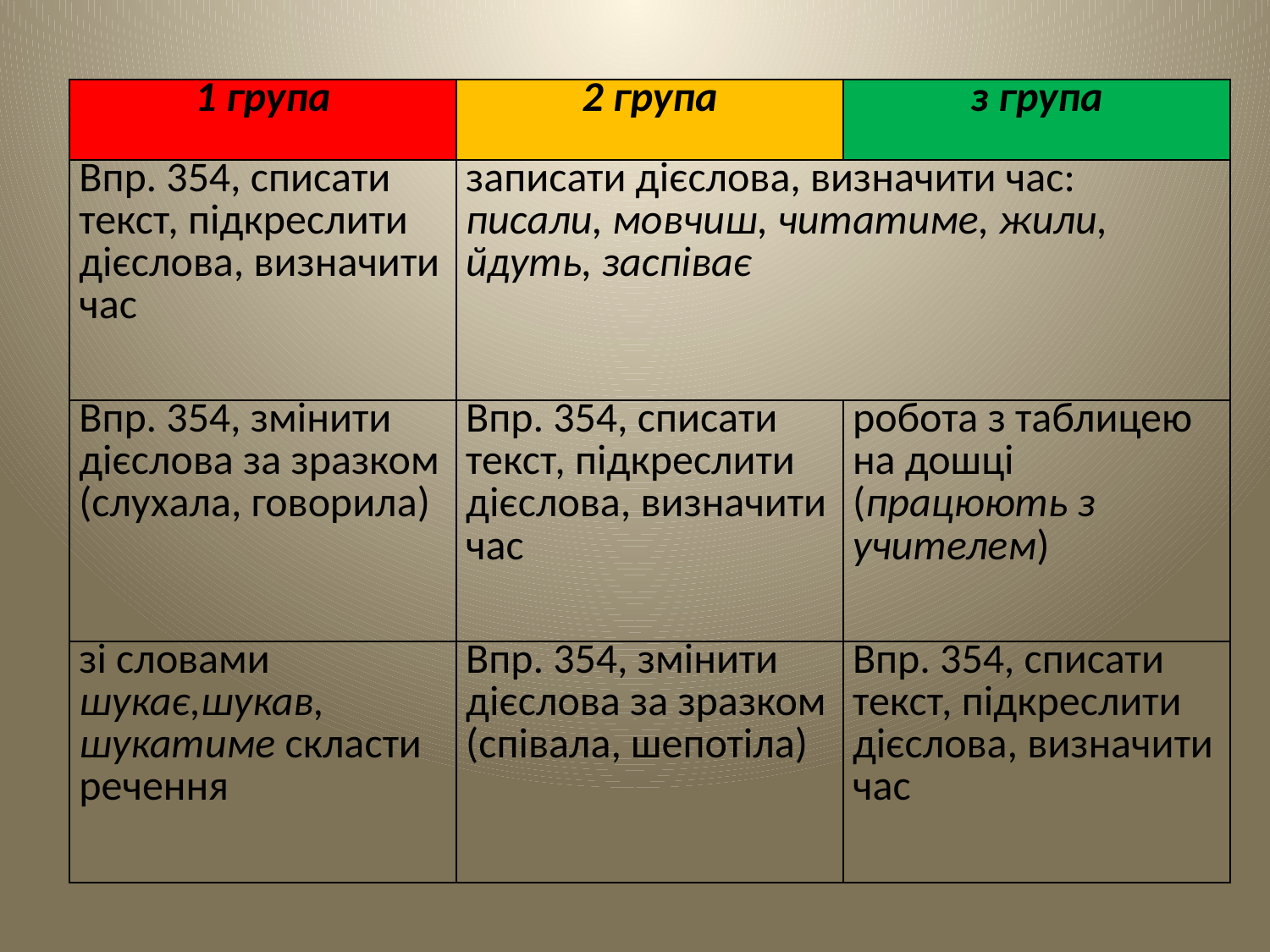

| 1 група | 2 група | з група |
| --- | --- | --- |
| Впр. 354, списати текст, підкреслити дієслова, визначити час | записати дієслова, визначити час: писали, мовчиш, читатиме, жили, йдуть, заспіває |  |
| Впр. 354, змінити дієслова за зразком (слухала, говорила) | Впр. 354, списати текст, підкреслити дієслова, визначити час | робота з таблицею на дошці (працюють з учителем) |
| зі словами шукає,шукав, шукатиме скласти речення | Впр. 354, змінити дієслова за зразком (співала, шепотіла) | Впр. 354, списати текст, підкреслити дієслова, визначити час |